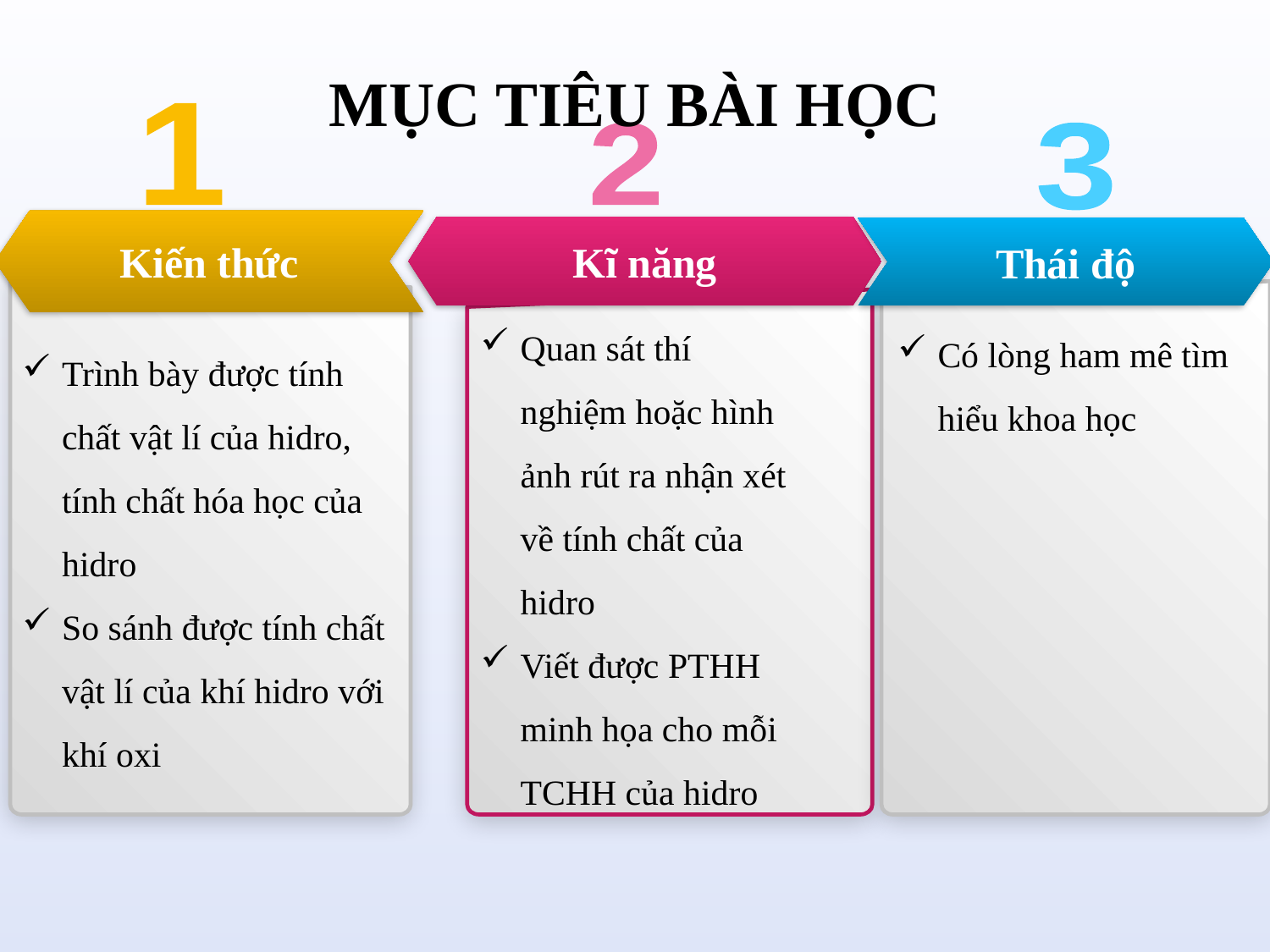

# MỤC TIÊU BÀI HỌC
1
2
3
Kiến thức
Kĩ năng
Thái độ

Quan sát thí nghiệm hoặc hình ảnh rút ra nhận xét về tính chất của hidro
Viết được PTHH minh họa cho mỗi TCHH của hidro

Có lòng ham mê tìm hiểu khoa học

Trình bày được tính chất vật lí của hidro, tính chất hóa học của hidro
So sánh được tính chất vật lí của khí hidro với khí oxi